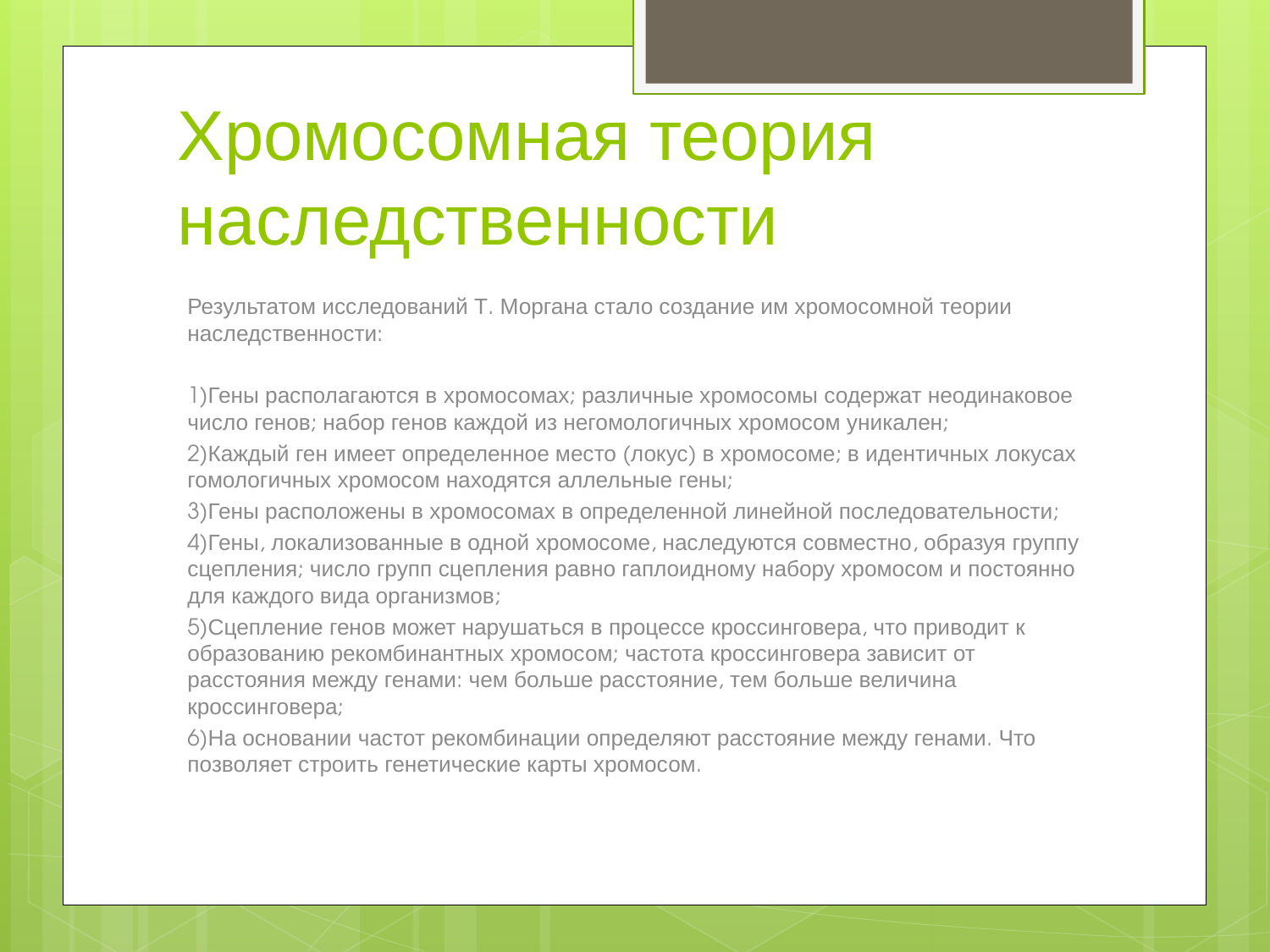

# Хромосомная теория наследственности
Результатом исследований Т. Моргана стало создание им хромосомной теории наследственности:

1)Гены располагаются в хромосомах; различные хромосомы содержат неодинаковое число генов; набор генов каждой из негомологичных хромосом уникален;
2)Каждый ген имеет определенное место (локус) в хромосоме; в идентичных локусах гомологичных хромосом находятся аллельные гены;
3)Гены расположены в хромосомах в определенной линейной последовательности;
4)Гены, локализованные в одной хромосоме, наследуются совместно, образуя группу сцепления; число групп сцепления равно гаплоидному набору хромосом и постоянно для каждого вида организмов;
5)Сцепление генов может нарушаться в процессе кроссинговера, что приводит к образованию рекомбинантных хромосом; частота кроссинговера зависит от расстояния между генами: чем больше расстояние, тем больше величина кроссинговера;
6)На основании частот рекомбинации определяют расстояние между генами. Что позволяет строить генетические карты хромосом.